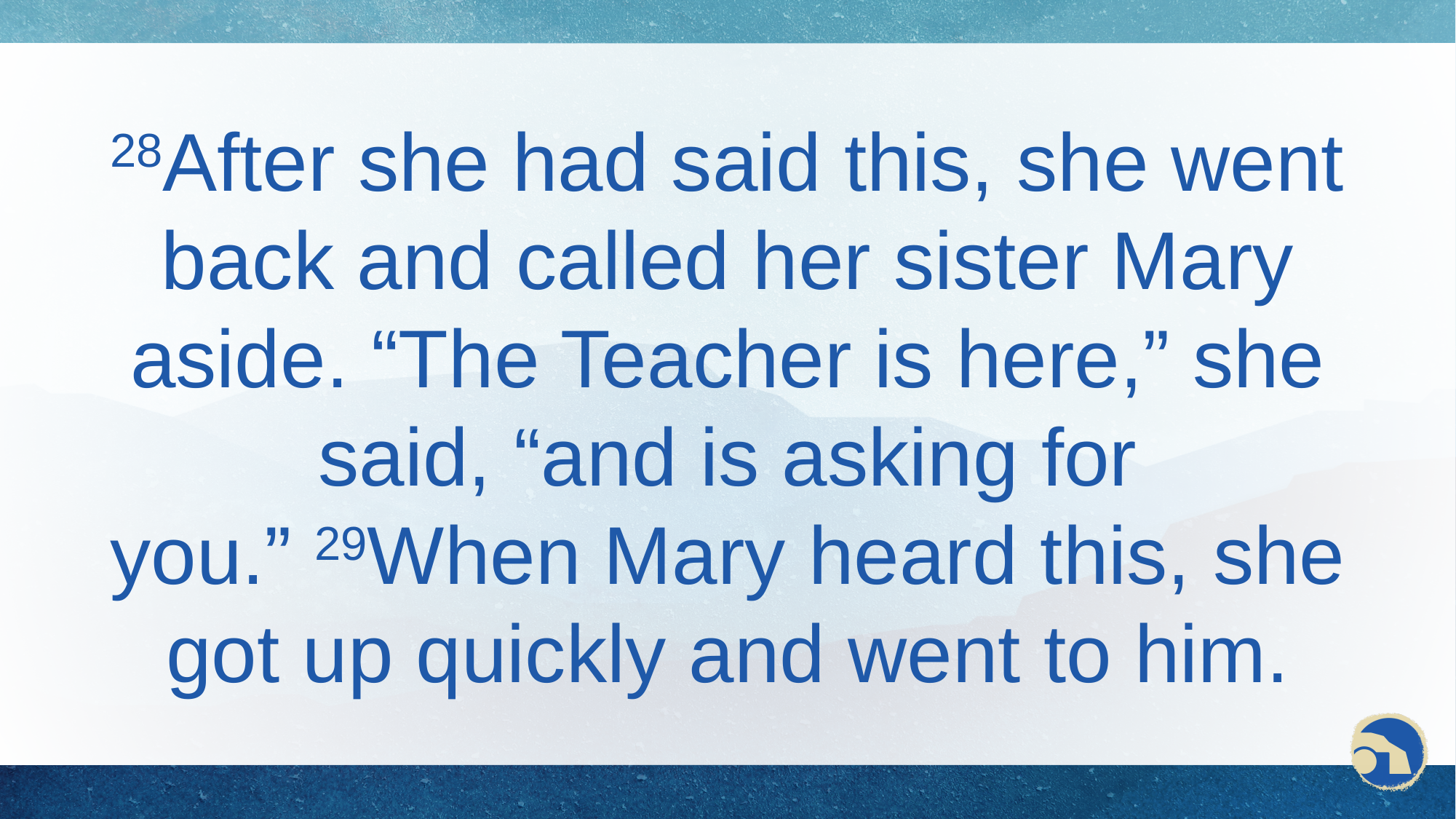

# 28After she had said this, she went back and called her sister Mary aside. “The Teacher is here,” she said, “and is asking for you.” 29When Mary heard this, she got up quickly and went to him.